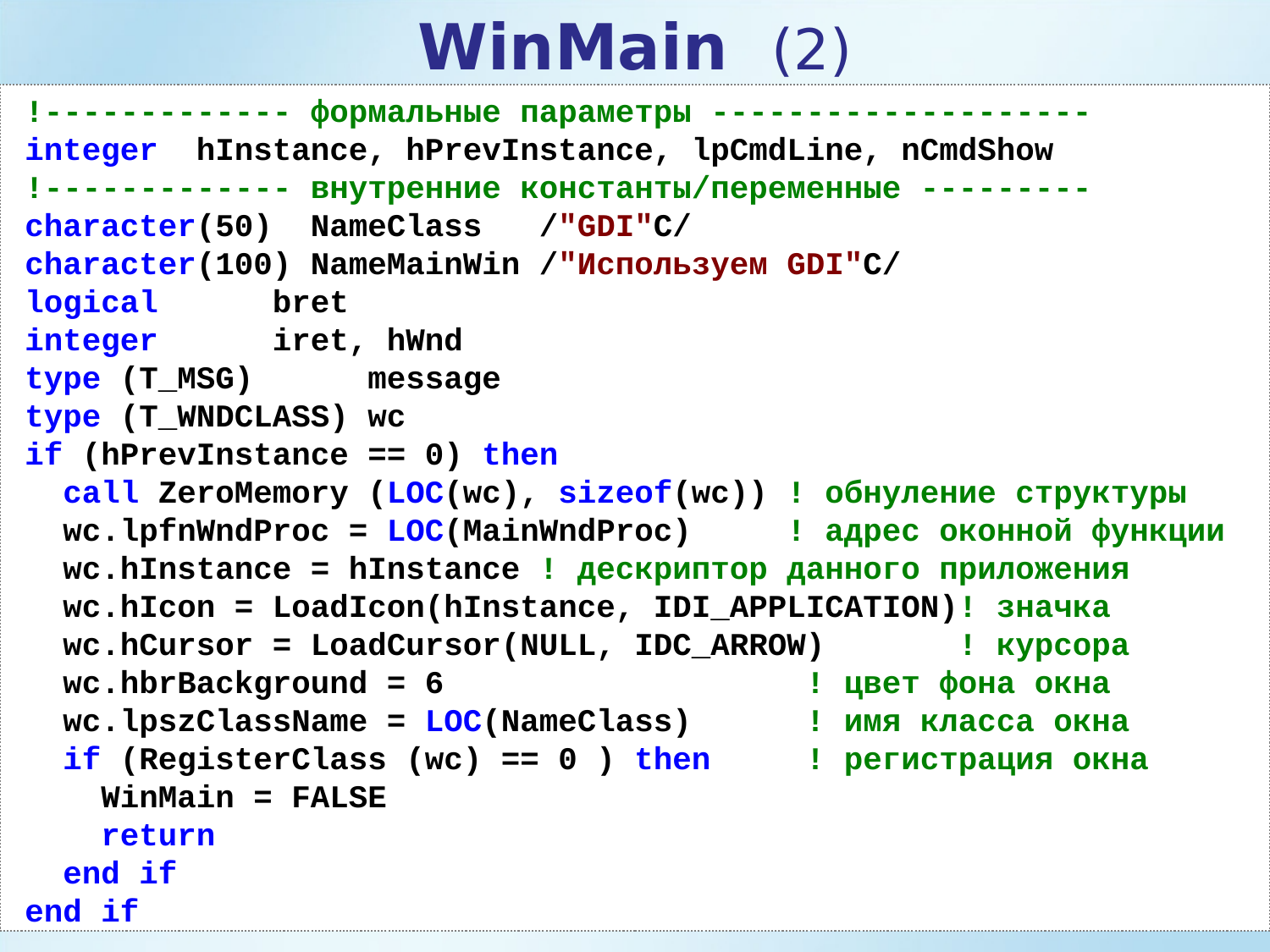

WinMain  (2)
!------------- формальные параметры --------------------
integer  hInstance, hPrevInstance, lpCmdLine, nCmdShow
!------------- внутренние константы/переменные ---------
character(50)  NameClass   /"GDI"C/
character(100) NameMainWin /"Используем GDI"C/
logical      bret
integer      iret, hWnd
type (T_MSG)      message
type (T_WNDCLASS) wc
if (hPrevInstance == 0) then
  call ZeroMemory (LOC(wc), sizeof(wc)) ! обнуление структуры
  wc.lpfnWndProc = LOC(MainWndProc)     ! адрес оконной функции
  wc.hInstance = hInstance ! дескриптор данного приложения
  wc.hIcon = LoadIcon(hInstance, IDI_APPLICATION)! значка
  wc.hCursor = LoadCursor(NULL, IDC_ARROW)       ! курсора
  wc.hbrBackground = 6                   ! цвет фона окна
  wc.lpszClassName = LOC(NameClass)      ! имя класса окна
  if (RegisterClass (wc) == 0 ) then     ! регистрация окна
    WinMain = FALSE
    return
  end if
end if